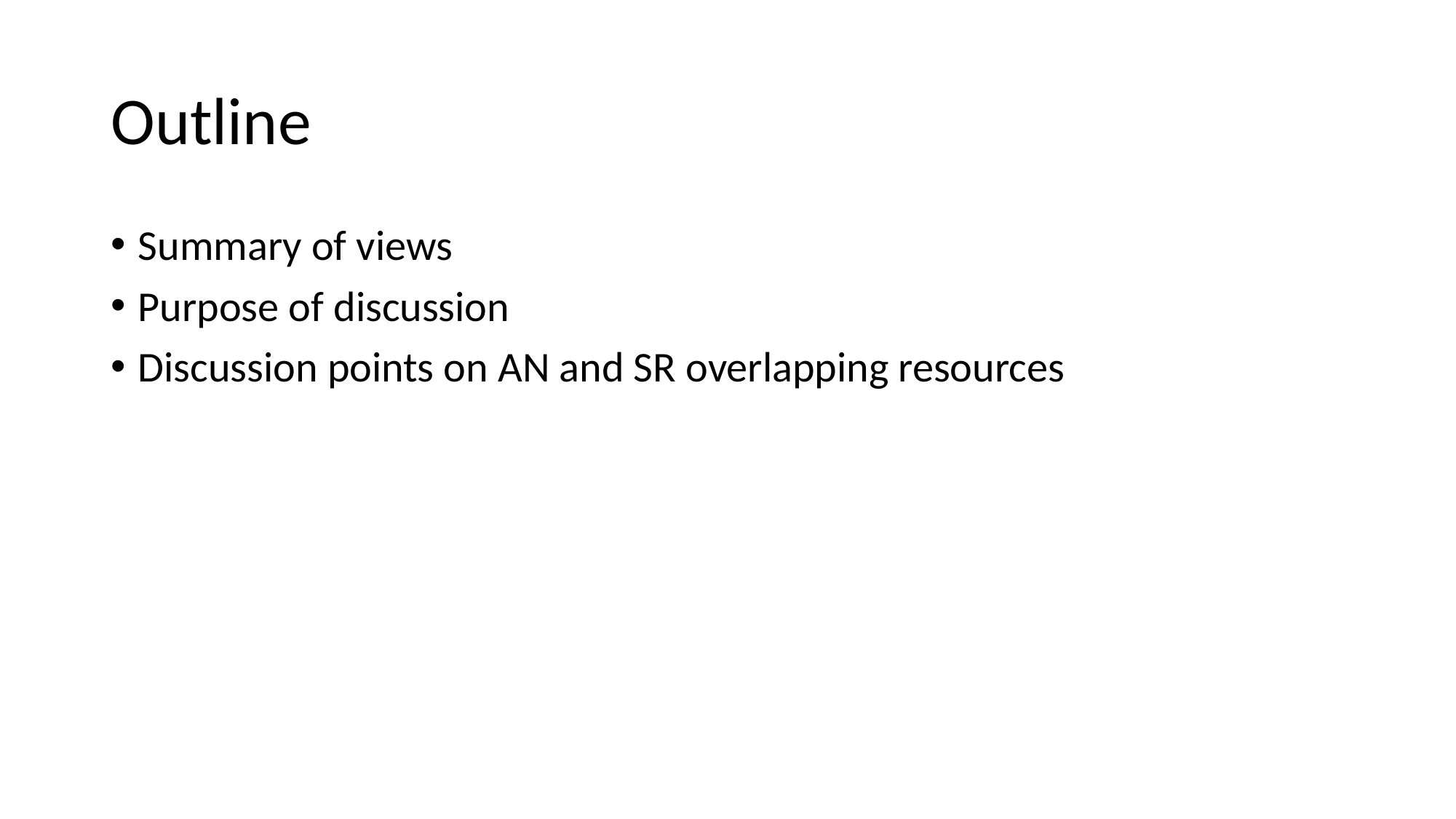

# Outline
Summary of views
Purpose of discussion
Discussion points on AN and SR overlapping resources